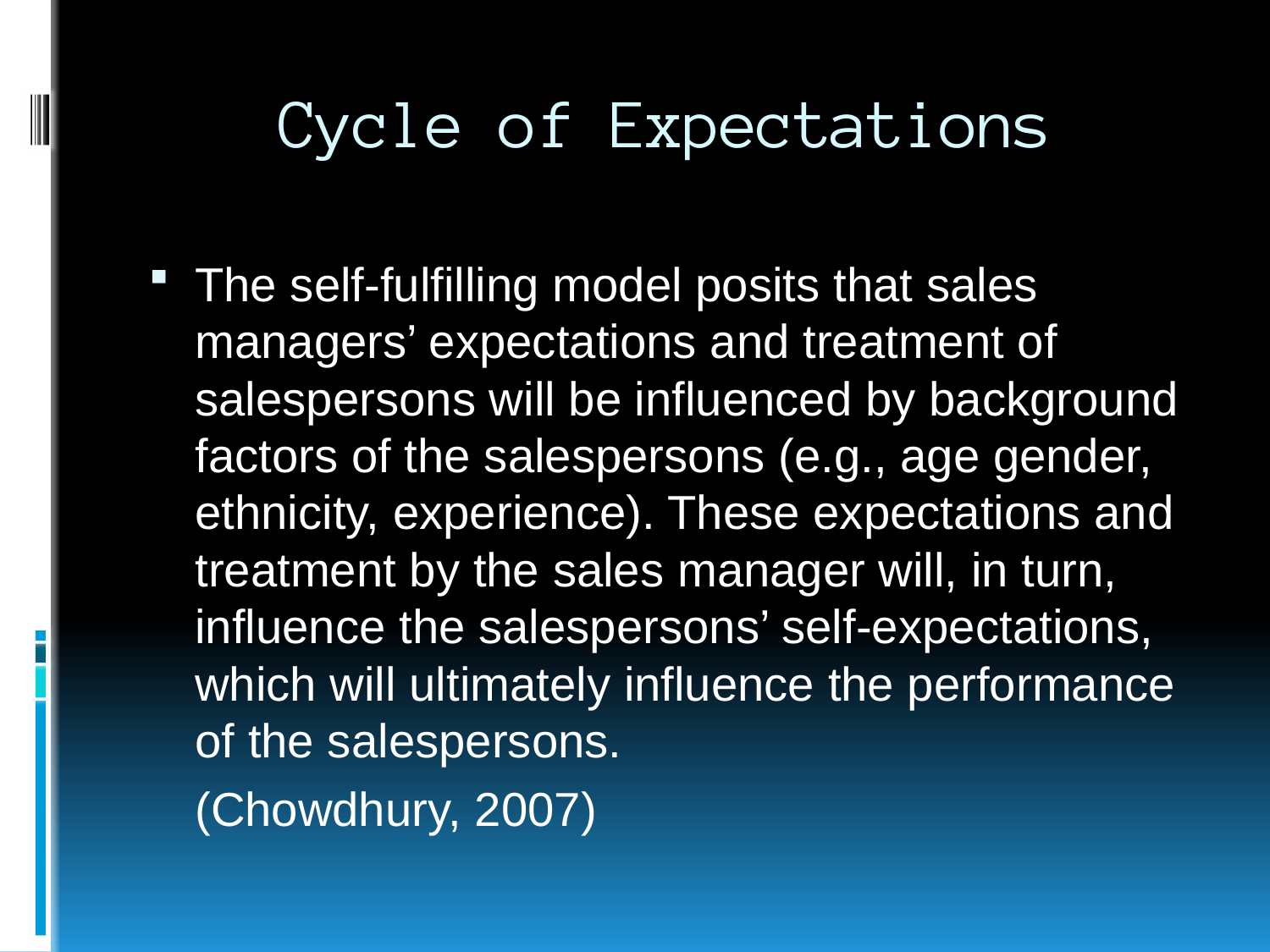

# Cycle of Expectations
The self-fulfilling model posits that sales managers’ expectations and treatment of salespersons will be influenced by background factors of the salespersons (e.g., age gender, ethnicity, experience). These expectations and treatment by the sales manager will, in turn, influence the salespersons’ self-expectations, which will ultimately influence the performance of the salespersons.
	(Chowdhury, 2007)